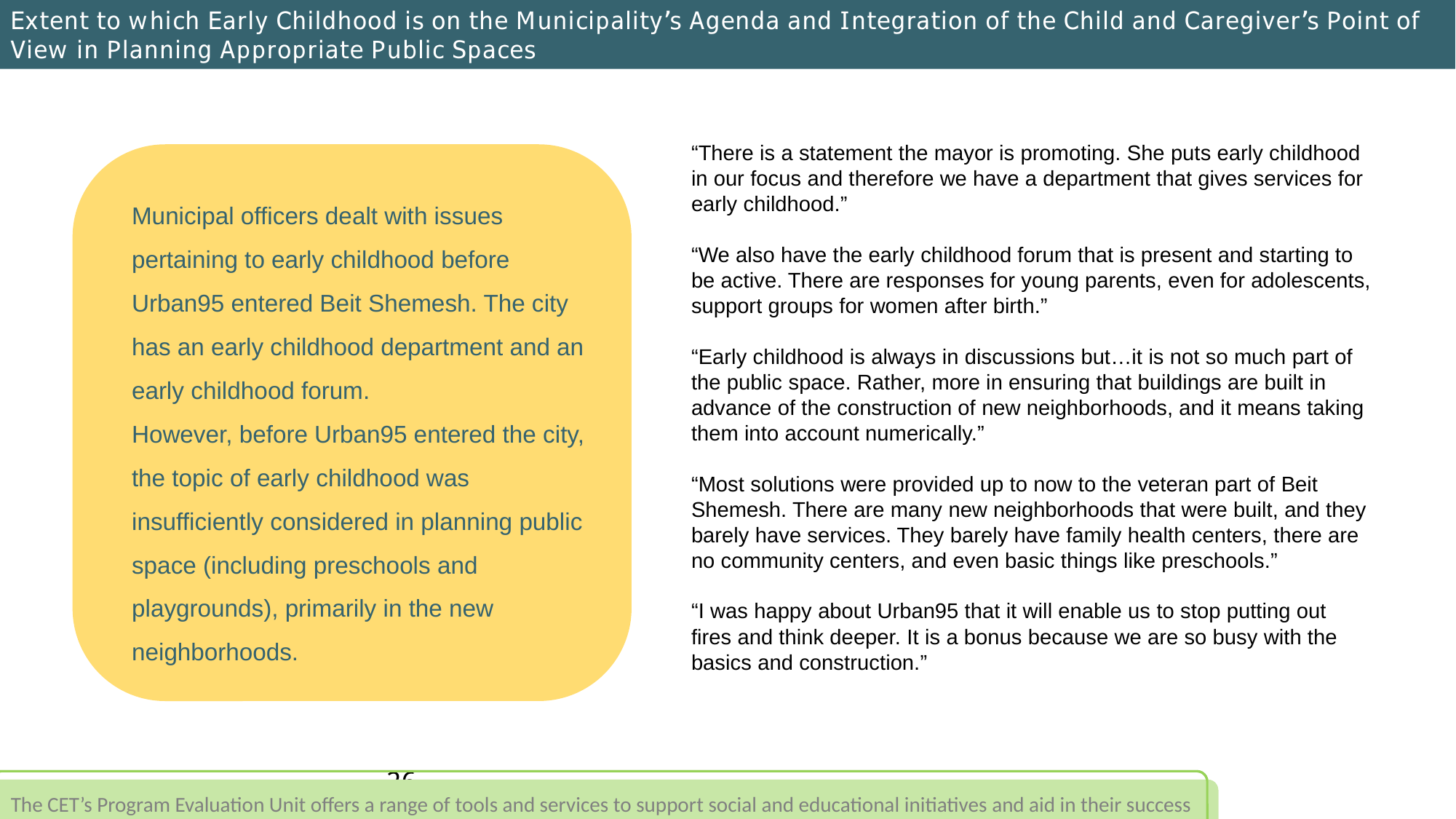

Extent to which Early Childhood is on the Municipality’s Agenda and Integration of the Child and Caregiver’s Point of View in Planning Appropriate Public Spaces
“There is a statement the mayor is promoting. She puts early childhood in our focus and therefore we have a department that gives services for early childhood.”

“We also have the early childhood forum that is present and starting to be active. There are responses for young parents, even for adolescents, support groups for women after birth.”
“Early childhood is always in discussions but…it is not so much part of the public space. Rather, more in ensuring that buildings are built in advance of the construction of new neighborhoods, and it means taking them into account numerically.”

“Most solutions were provided up to now to the veteran part of Beit Shemesh. There are many new neighborhoods that were built, and they barely have services. They barely have family health centers, there are no community centers, and even basic things like preschools.”

“I was happy about Urban95 that it will enable us to stop putting out fires and think deeper. It is a bonus because we are so busy with the basics and construction.”

Municipal officers dealt with issues pertaining to early childhood before Urban95 entered Beit Shemesh. The city has an early childhood department and an early childhood forum.
However, before Urban95 entered the city, the topic of early childhood was insufficiently considered in planning public space (including preschools and playgrounds), primarily in the new neighborhoods.